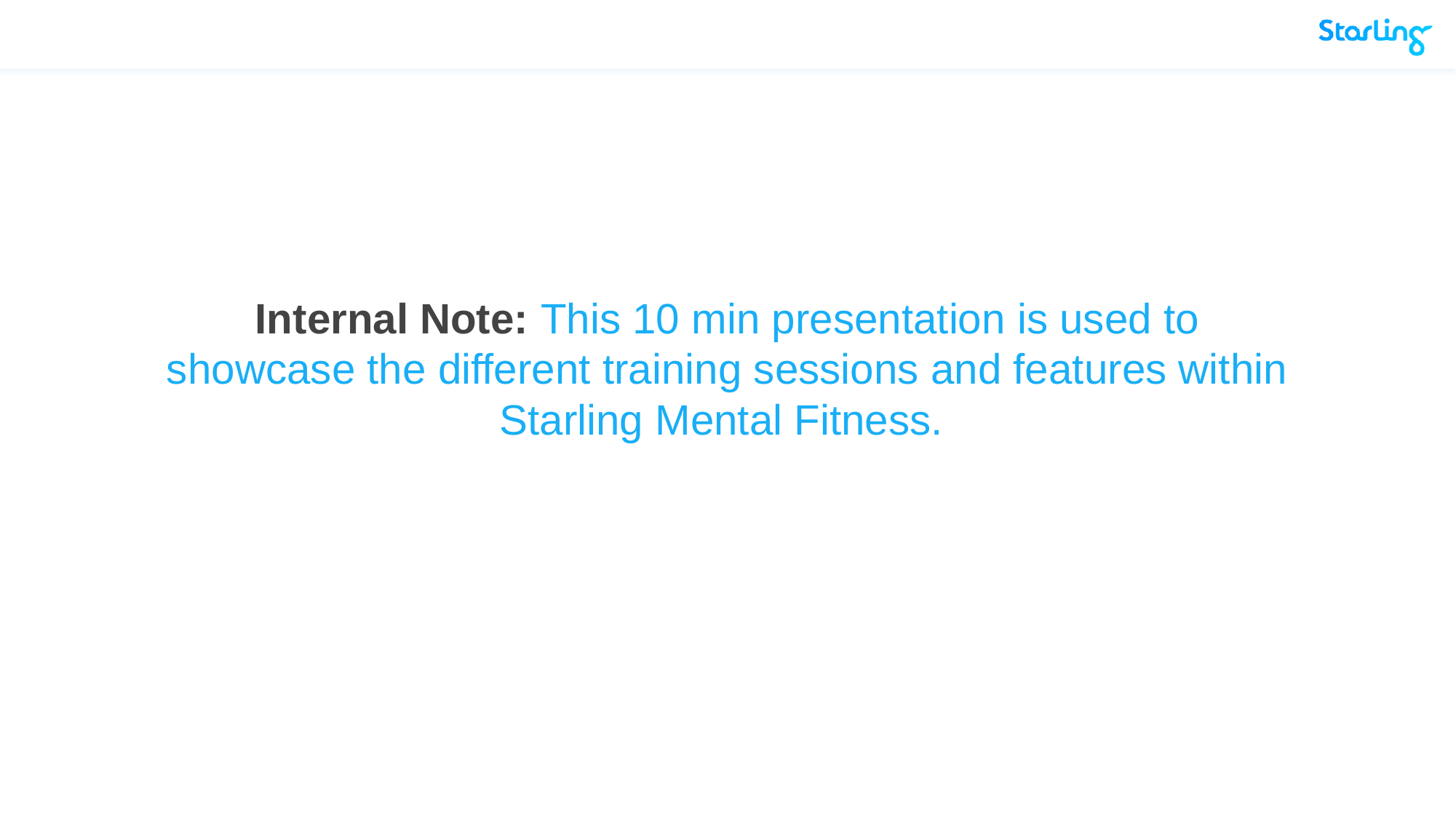

Internal Note: This 10 min presentation is used to showcase the different training sessions and features within Starling Mental Fitness.